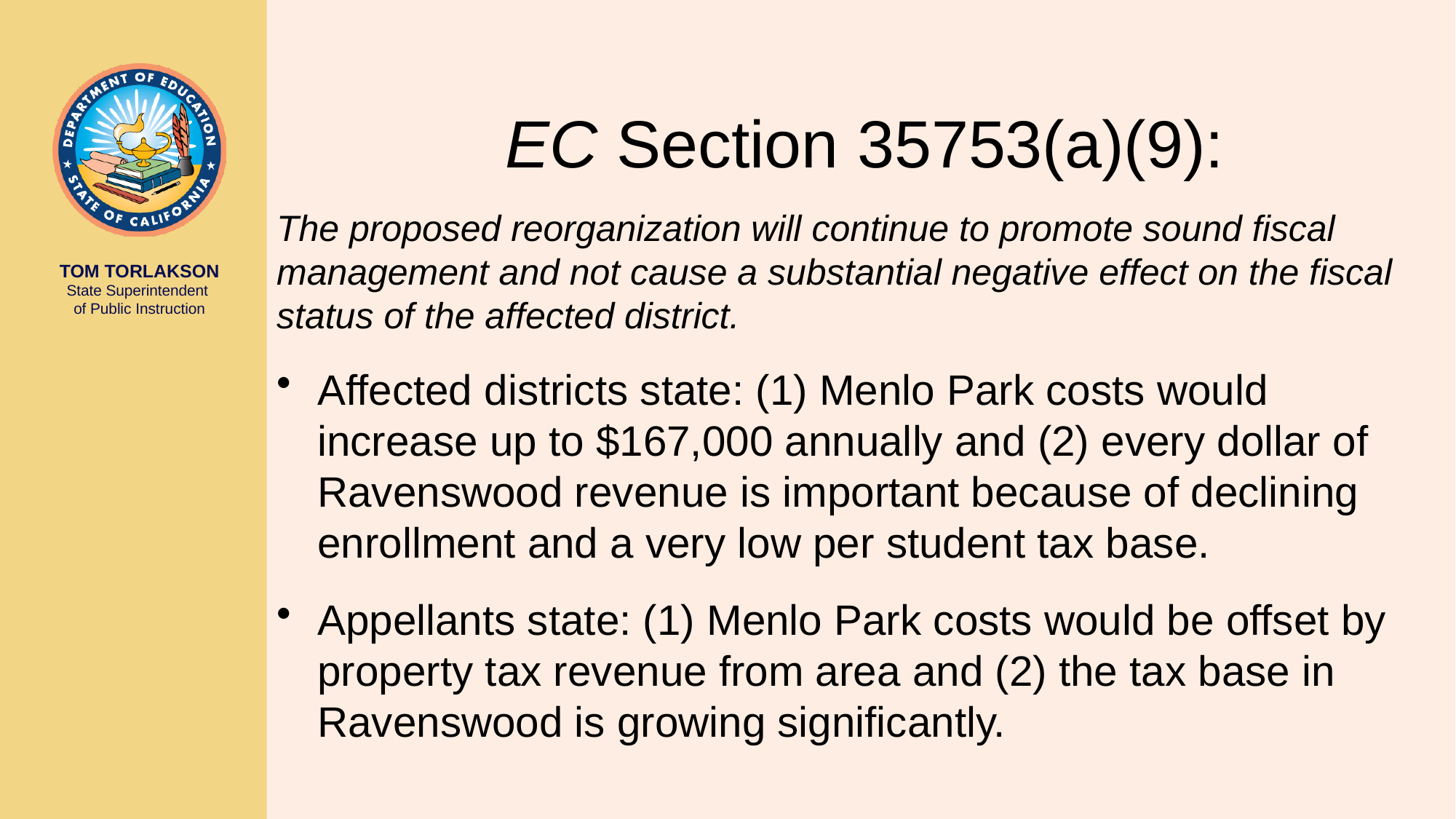

# EC Section 35753(a)(9):
The proposed reorganization will continue to promote sound fiscal management and not cause a substantial negative effect on the fiscal status of the affected district.
Affected districts state: (1) Menlo Park costs would increase up to $167,000 annually and (2) every dollar of Ravenswood revenue is important because of declining enrollment and a very low per student tax base.
Appellants state: (1) Menlo Park costs would be offset by property tax revenue from area and (2) the tax base in Ravenswood is growing significantly.